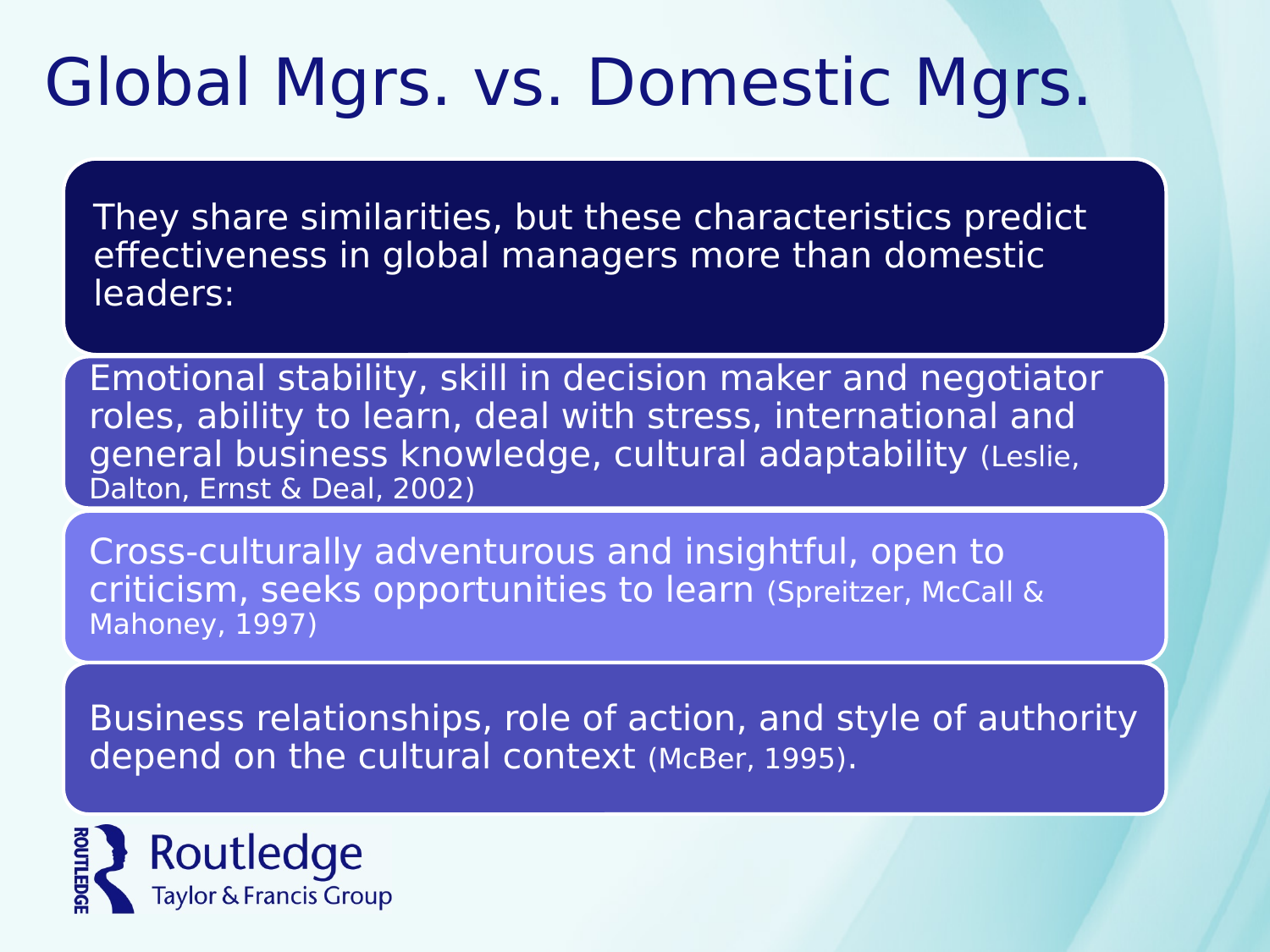

# Global Mgrs. vs. Domestic Mgrs.
They share similarities, but these characteristics predict effectiveness in global managers more than domestic leaders:
Emotional stability, skill in decision maker and negotiator roles, ability to learn, deal with stress, international and general business knowledge, cultural adaptability (Leslie, Dalton, Ernst & Deal, 2002)
Cross-culturally adventurous and insightful, open to criticism, seeks opportunities to learn (Spreitzer, McCall & Mahoney, 1997)
Business relationships, role of action, and style of authority depend on the cultural context (McBer, 1995).